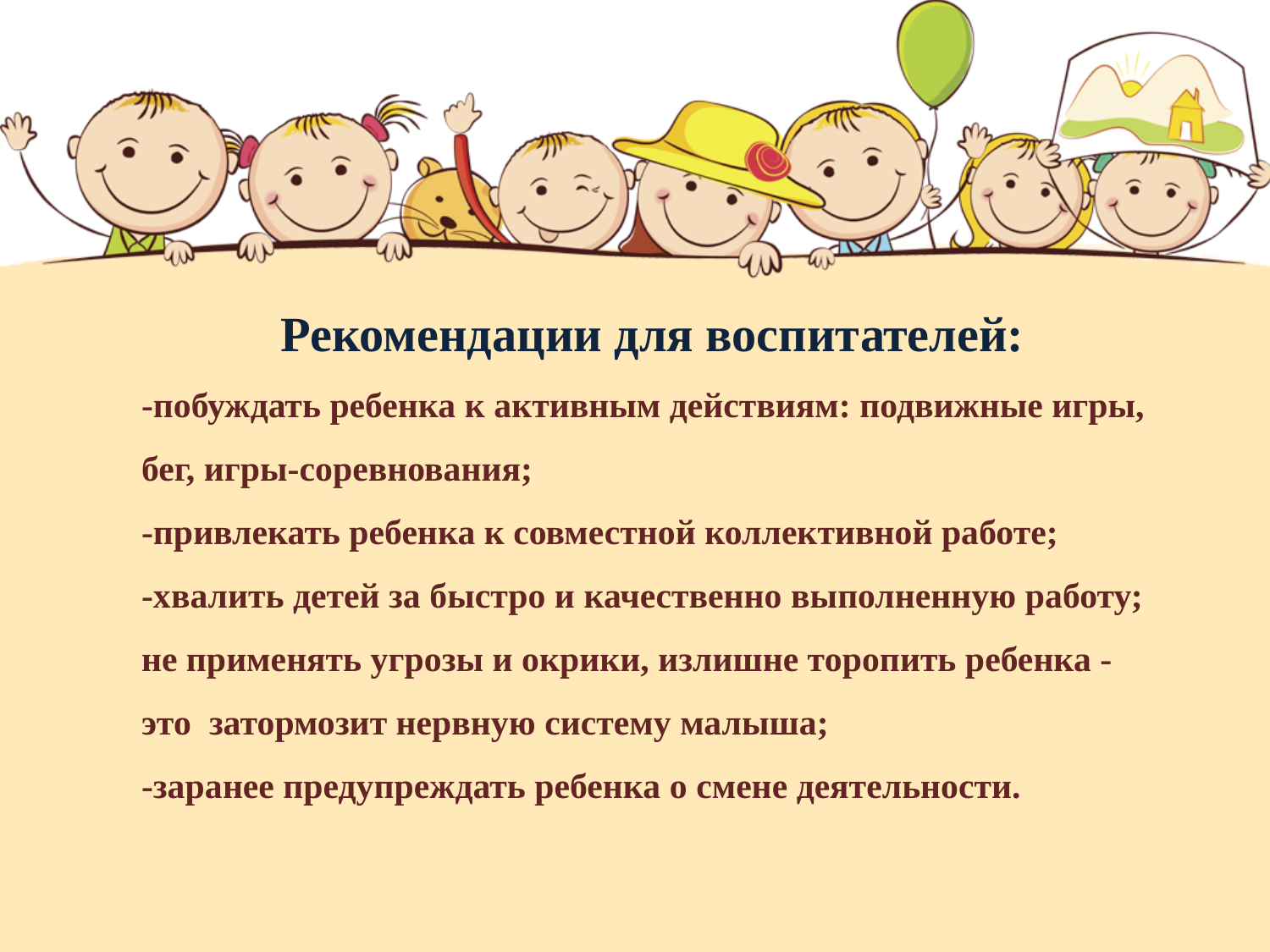

Рекомендации для воспитателей:
-побуждать ребенка к активным действиям: подвижные игры, бег, игры-соревнования;
-привлекать ребенка к совместной коллективной работе;
-хвалить детей за быстро и качественно выполненную работу;
не применять угрозы и окрики, излишне торопить ребенка - это  затормозит нервную систему малыша;
-заранее предупреждать ребенка о смене деятельности.